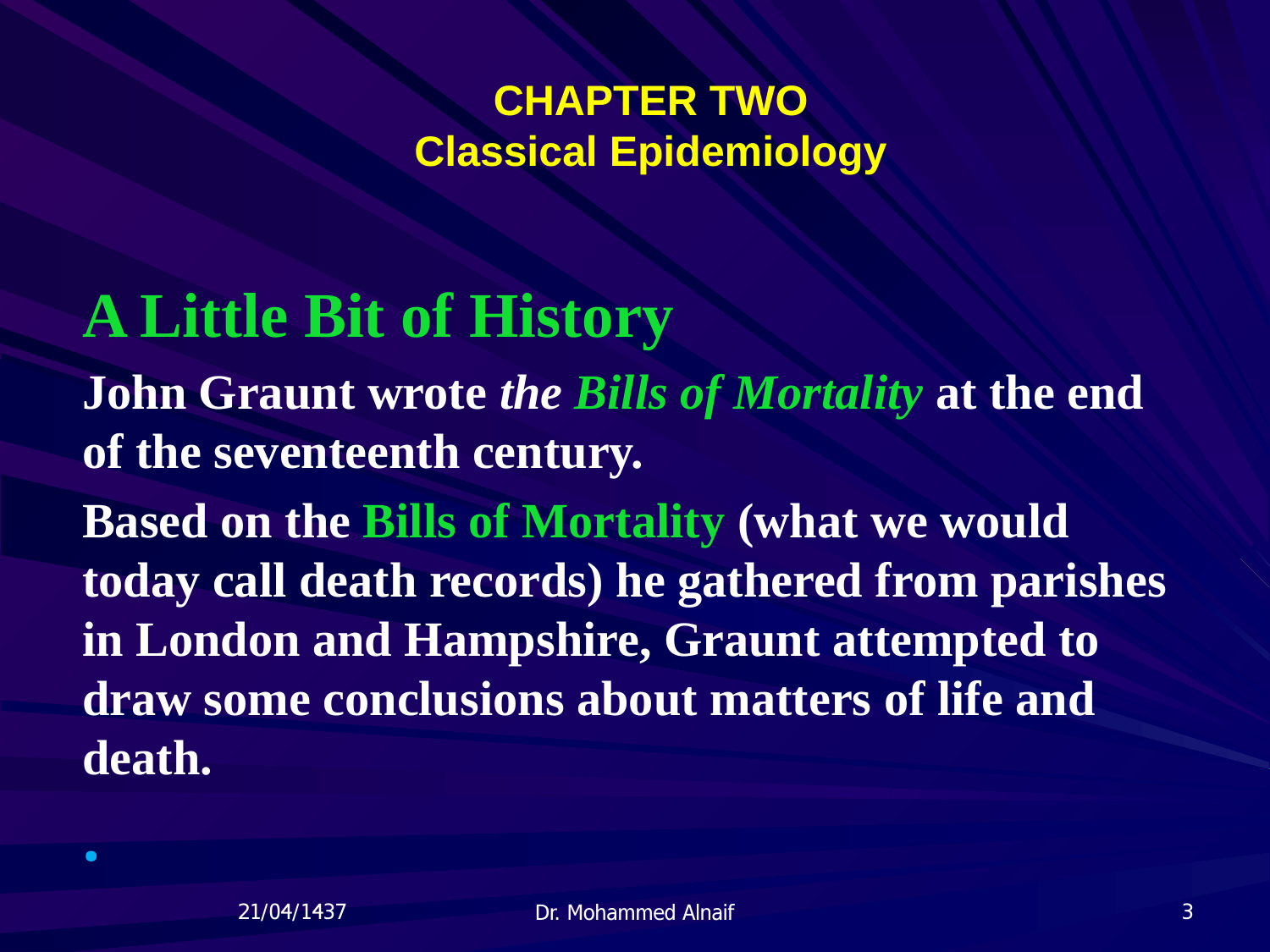

# CHAPTER TWO Classical Epidemiology
A Little Bit of History
John Graunt wrote the Bills of Mortality at the end of the seventeenth century.
Based on the Bills of Mortality (what we would today call death records) he gathered from parishes in London and Hampshire, Graunt attempted to draw some conclusions about matters of life and death.
.
21/04/1437
3
Dr. Mohammed Alnaif